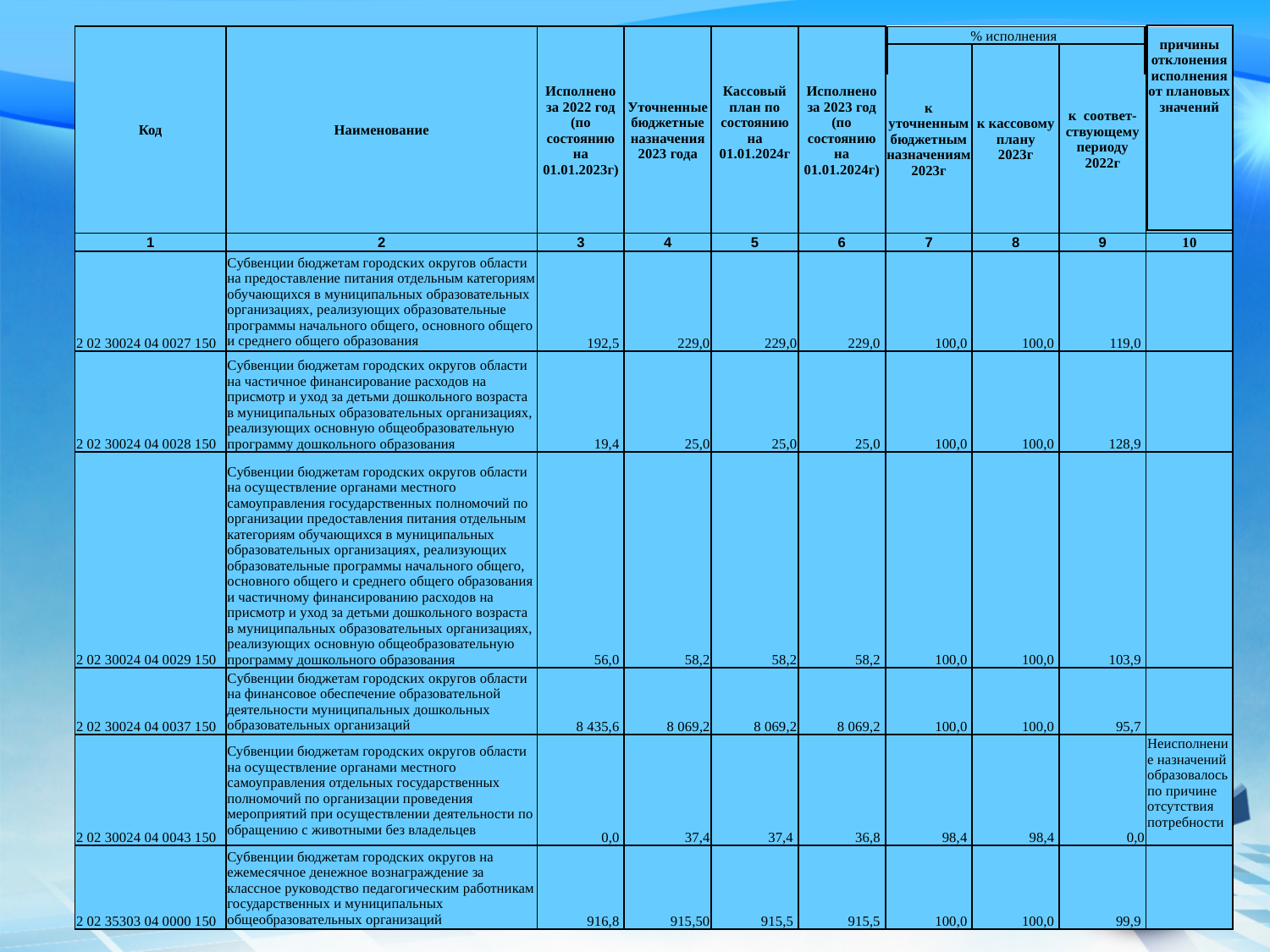

|  |
| --- |
| Код | Наименование | Исполнено за 2022 год (по состоянию на 01.01.2023г) | Уточненные бюджетные назначения 2023 года | Кассовый план по состоянию на 01.01.2024г | Исполнено за 2023 год (по состоянию на 01.01.2024г) | % исполнения |  |  | причины отклонения исполнения от плановых значений |
| --- | --- | --- | --- | --- | --- | --- | --- | --- | --- |
|  |  |  |  |  |  | к уточненным бюджетным назначениям 2023г | к кассовому плану 2023г | к соответ-ствующему периоду 2022г |  |
| 1 | 2 | 3 | 4 | 5 | 6 | 7 | 8 | 9 | 10 |
| 2 02 30024 04 0027 150 | Cубвенции бюджетам городских округов области на предоставление питания отдельным категориям обучающихся в муниципальных образовательных организациях, реализующих образовательные программы начального общего, основного общего и среднего общего образования | 192,5 | 229,0 | 229,0 | 229,0 | 100,0 | 100,0 | 119,0 |  |
| 2 02 30024 04 0028 150 | Cубвенции бюджетам городских округов области на частичное финансирование расходов на присмотр и уход за детьми дошкольного возраста в муниципальных образовательных организациях, реализующих основную общеобразовательную программу дошкольного образования | 19,4 | 25,0 | 25,0 | 25,0 | 100,0 | 100,0 | 128,9 |  |
| 2 02 30024 04 0029 150 | Cубвенции бюджетам городских округов области на осуществление органами местного самоуправления государственных полномочий по организации предоставления питания отдельным категориям обучающихся в муниципальных образовательных организациях, реализующих образовательные программы начального общего, основного общего и среднего общего образования и частичному финансированию расходов на присмотр и уход за детьми дошкольного возраста в муниципальных образовательных организациях, реализующих основную общеобразовательную программу дошкольного образования | 56,0 | 58,2 | 58,2 | 58,2 | 100,0 | 100,0 | 103,9 |  |
| 2 02 30024 04 0037 150 | Cубвенции бюджетам городских округов области на финансовое обеспечение образовательной деятельности муниципальных дошкольных образовательных организаций | 8 435,6 | 8 069,2 | 8 069,2 | 8 069,2 | 100,0 | 100,0 | 95,7 |  |
| 2 02 30024 04 0043 150 | Субвенции бюджетам городских округов области на осуществление органами местного самоуправления отдельных государственных полномочий по организации проведения мероприятий при осуществлении деятельности по обращению с животными без владельцев | 0,0 | 37,4 | 37,4 | 36,8 | 98,4 | 98,4 | 0,0 | Неисполнение назначений образовалось по причине отсутствия потребности |
| 2 02 35303 04 0000 150 | Субвенции бюджетам городских округов на ежемесячное денежное вознаграждение за классное руководство педагогическим работникам государственных и муниципальных общеобразовательных организаций | 916,8 | 915,50 | 915,5 | 915,5 | 100,0 | 100,0 | 99,9 |  |
|  |
| --- |